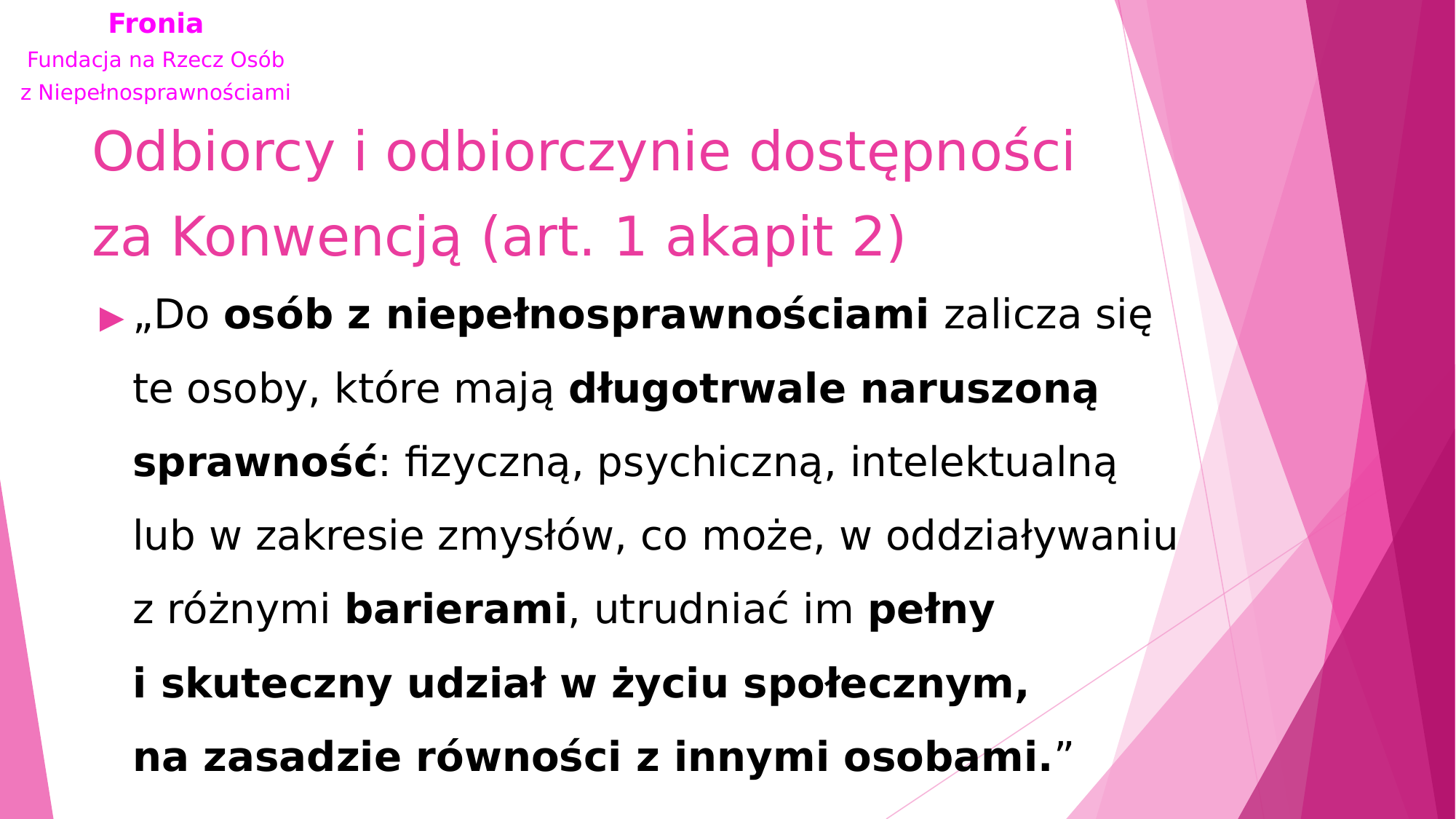

# Odbiorcy i odbiorczynie dostępności za Konwencją (art. 1 akapit 2)
„Do osób z niepełnosprawnościami zalicza się te osoby, które mają długotrwale naruszoną sprawność: fizyczną, psychiczną, intelektualną lub w zakresie zmysłów, co może, w oddziaływaniu z różnymi barierami, utrudniać im pełny i skuteczny udział w życiu społecznym, na zasadzie równości z innymi osobami.”